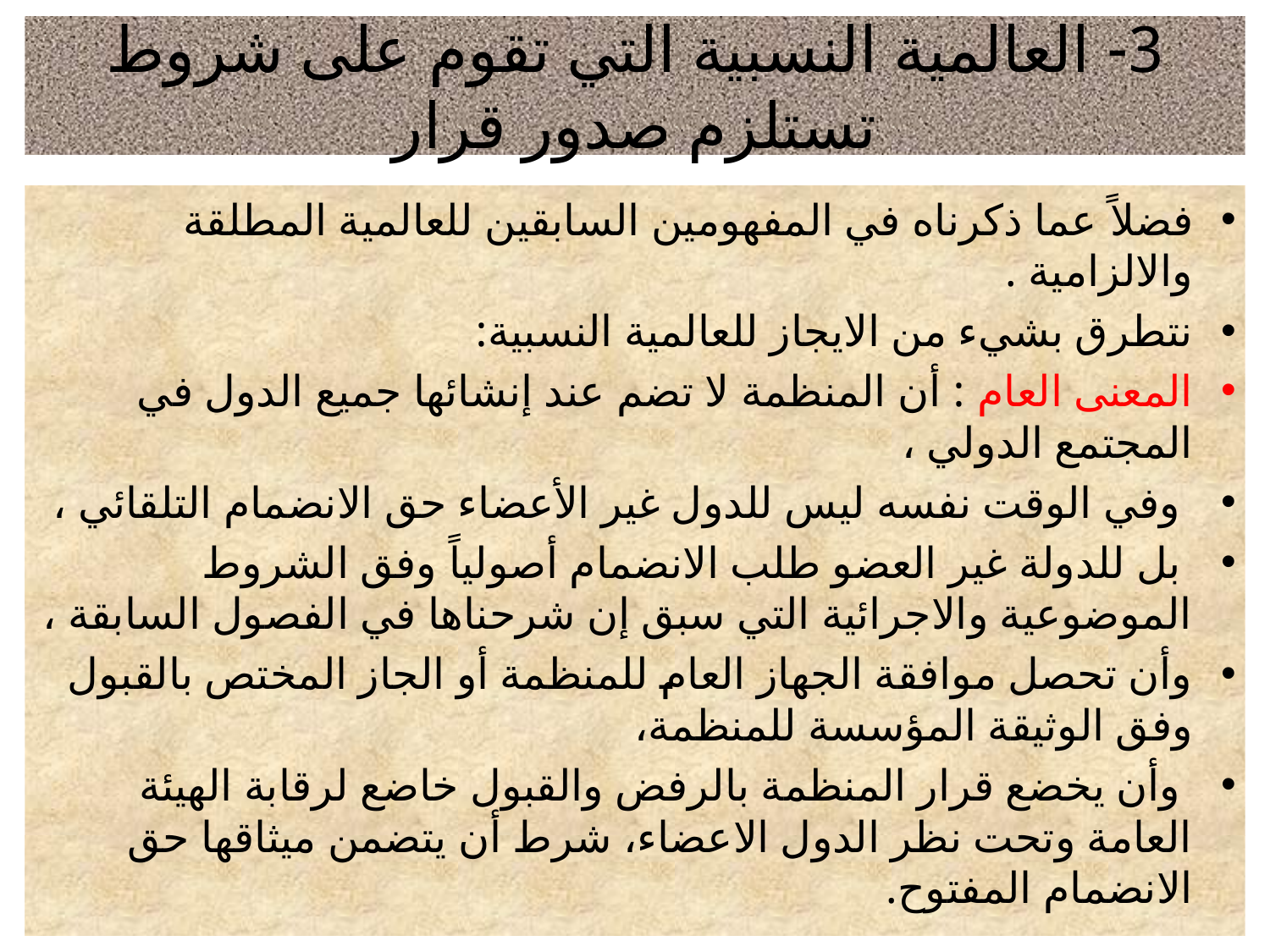

# 3- العالمية النسبية التي تقوم على شروط تستلزم صدور قرار
فضلاً عما ذكرناه في المفهومين السابقين للعالمية المطلقة والالزامية .
نتطرق بشيء من الايجاز للعالمية النسبية:
المعنى العام : أن المنظمة لا تضم عند إنشائها جميع الدول في المجتمع الدولي ،
 وفي الوقت نفسه ليس للدول غير الأعضاء حق الانضمام التلقائي ،
 بل للدولة غير العضو طلب الانضمام أصولياً وفق الشروط الموضوعية والاجرائية التي سبق إن شرحناها في الفصول السابقة ،
وأن تحصل موافقة الجهاز العام للمنظمة أو الجاز المختص بالقبول وفق الوثيقة المؤسسة للمنظمة،
 وأن يخضع قرار المنظمة بالرفض والقبول خاضع لرقابة الهيئة العامة وتحت نظر الدول الاعضاء، شرط أن يتضمن ميثاقها حق الانضمام المفتوح.